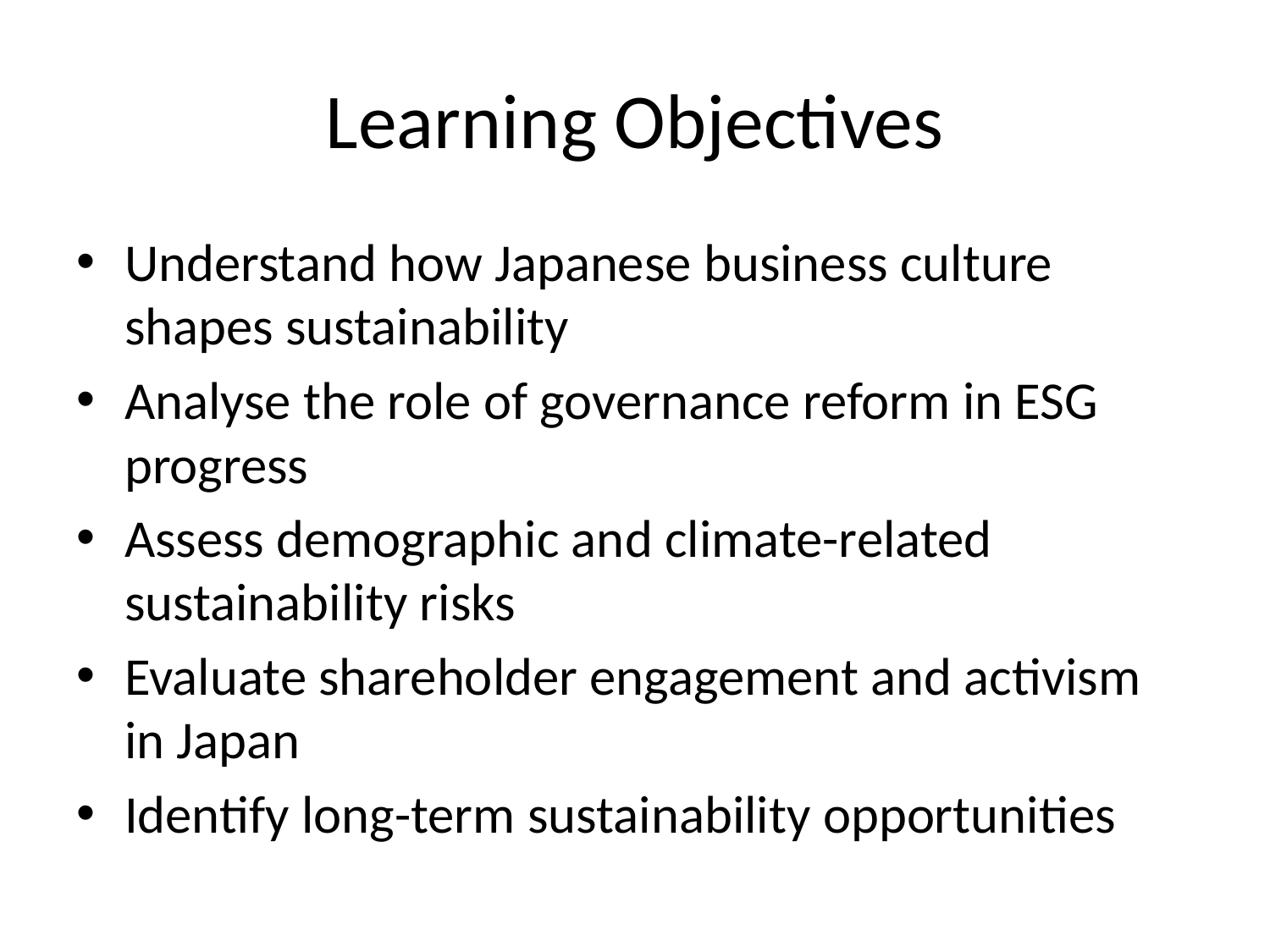

# Learning Objectives
Understand how Japanese business culture shapes sustainability
Analyse the role of governance reform in ESG progress
Assess demographic and climate-related sustainability risks
Evaluate shareholder engagement and activism in Japan
Identify long-term sustainability opportunities